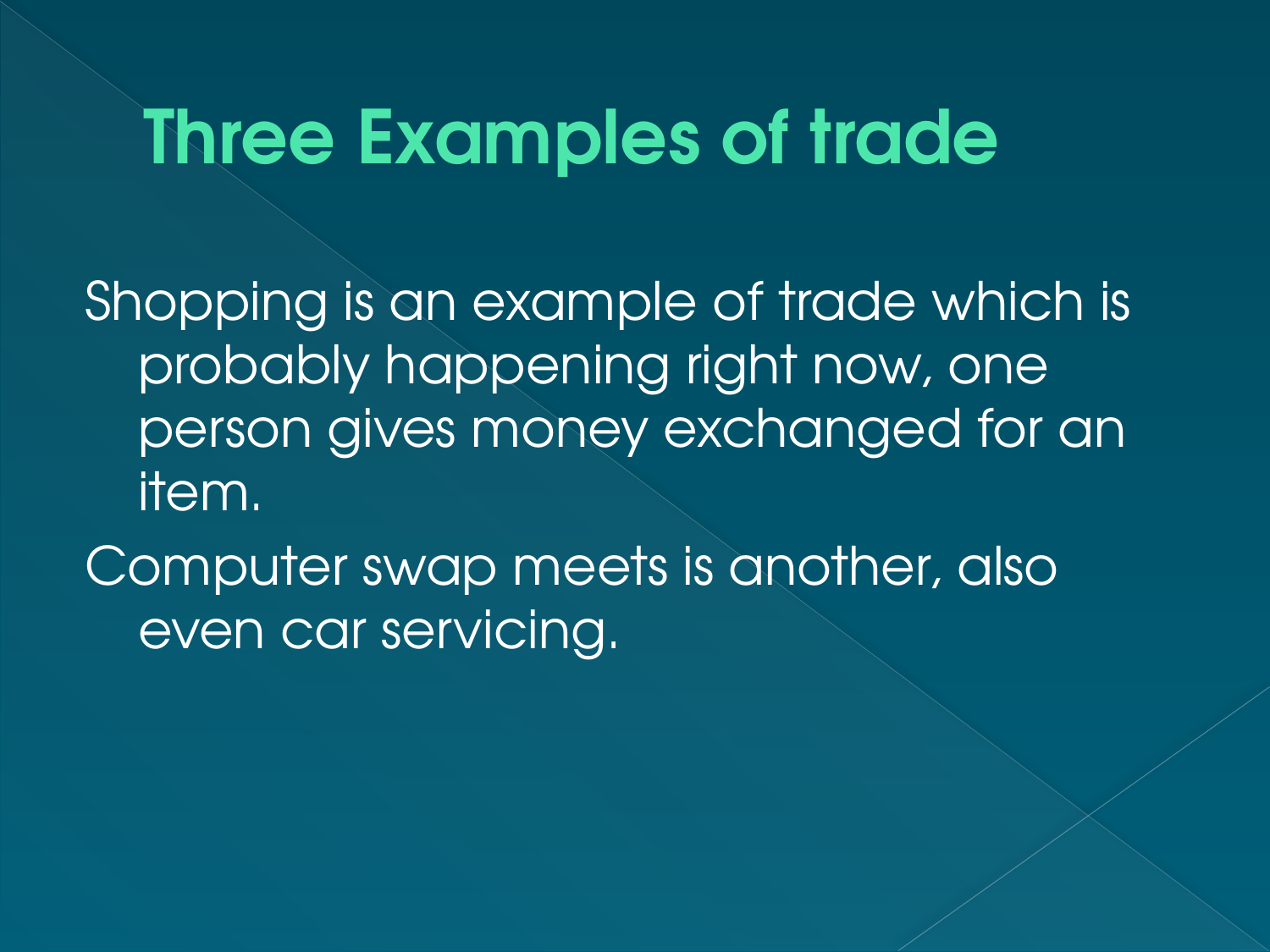

# Three Examples of trade
Shopping is an example of trade which is probably happening right now, one person gives money exchanged for an item.
Computer swap meets is another, also even car servicing.